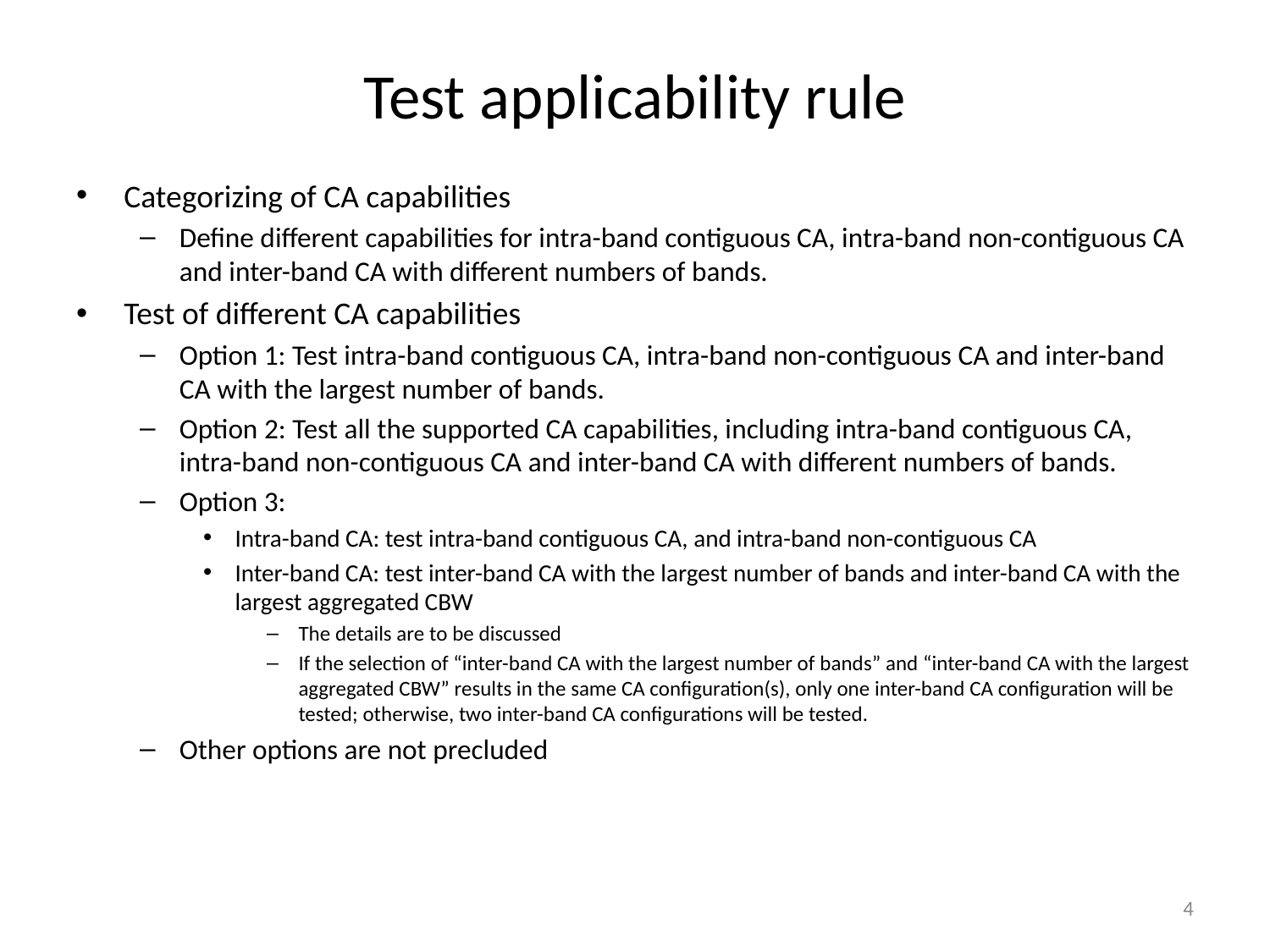

# Test applicability rule
Categorizing of CA capabilities
Define different capabilities for intra-band contiguous CA, intra-band non-contiguous CA and inter-band CA with different numbers of bands.
Test of different CA capabilities
Option 1: Test intra-band contiguous CA, intra-band non-contiguous CA and inter-band CA with the largest number of bands.
Option 2: Test all the supported CA capabilities, including intra-band contiguous CA, intra-band non-contiguous CA and inter-band CA with different numbers of bands.
Option 3:
Intra-band CA: test intra-band contiguous CA, and intra-band non-contiguous CA
Inter-band CA: test inter-band CA with the largest number of bands and inter-band CA with the largest aggregated CBW
The details are to be discussed
If the selection of “inter-band CA with the largest number of bands” and “inter-band CA with the largest aggregated CBW” results in the same CA configuration(s), only one inter-band CA configuration will be tested; otherwise, two inter-band CA configurations will be tested.
Other options are not precluded

4